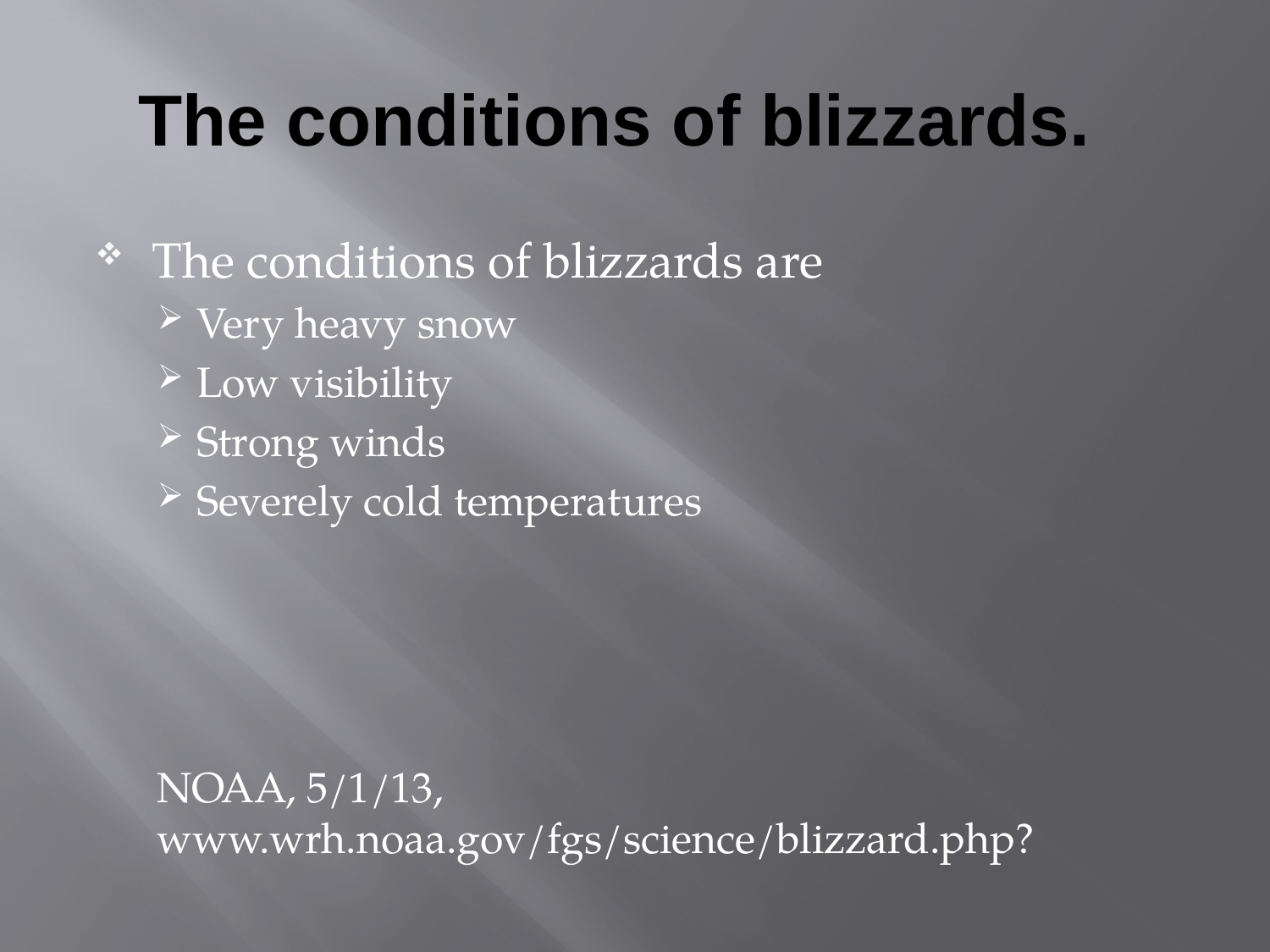

# The conditions of blizzards.
The conditions of blizzards are
Very heavy snow
Low visibility
Strong winds
Severely cold temperatures

NOAA, 5/1/13, www.wrh.noaa.gov/fgs/science/blizzard.php?